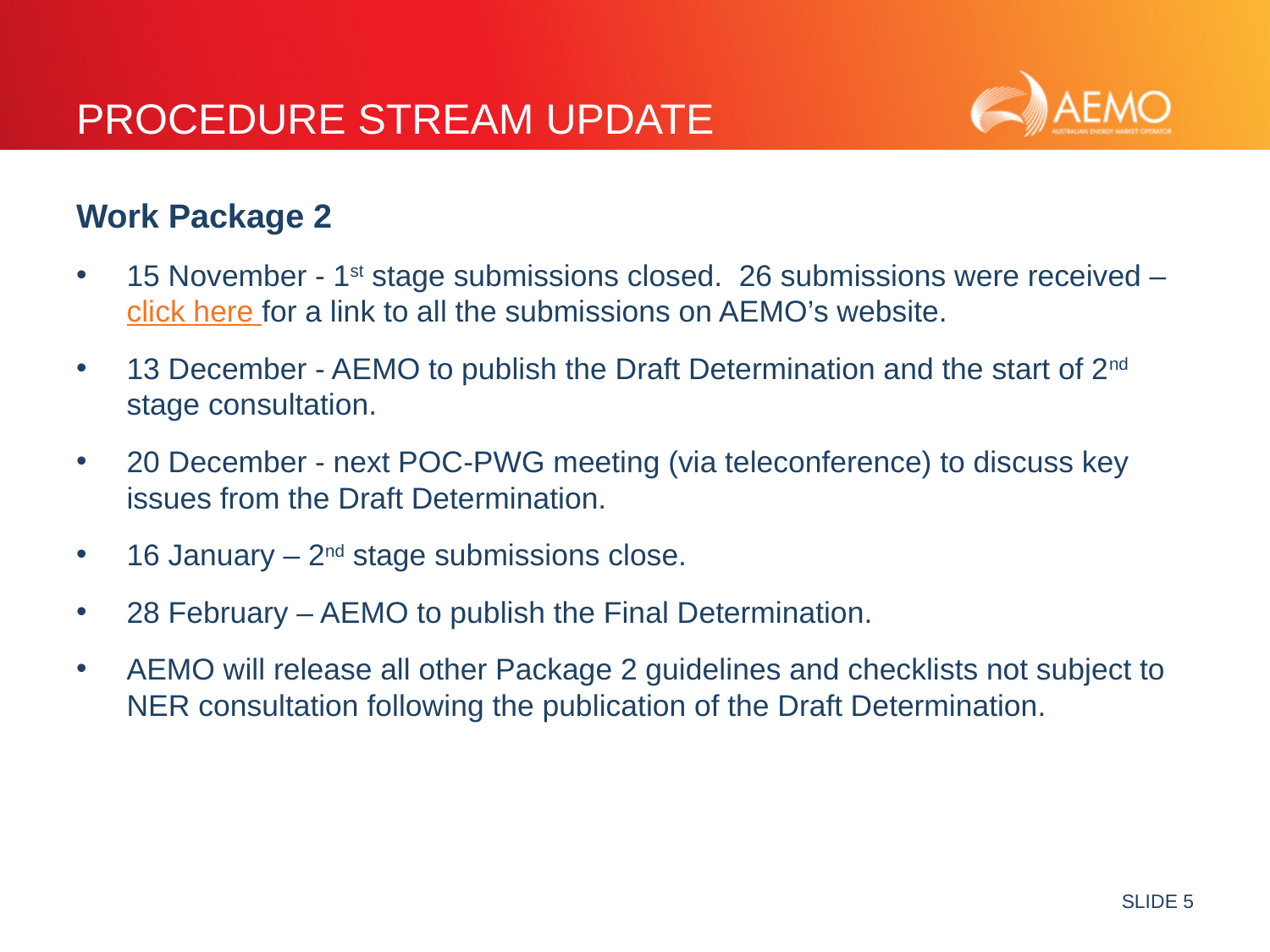

# Procedure stream update
Work Package 2
15 November - 1st stage submissions closed.  26 submissions were received – click here for a link to all the submissions on AEMO’s website.
13 December - AEMO to publish the Draft Determination and the start of 2nd stage consultation.
20 December - next POC-PWG meeting (via teleconference) to discuss key issues from the Draft Determination.
16 January – 2nd stage submissions close.
28 February – AEMO to publish the Final Determination.
AEMO will release all other Package 2 guidelines and checklists not subject to NER consultation following the publication of the Draft Determination.